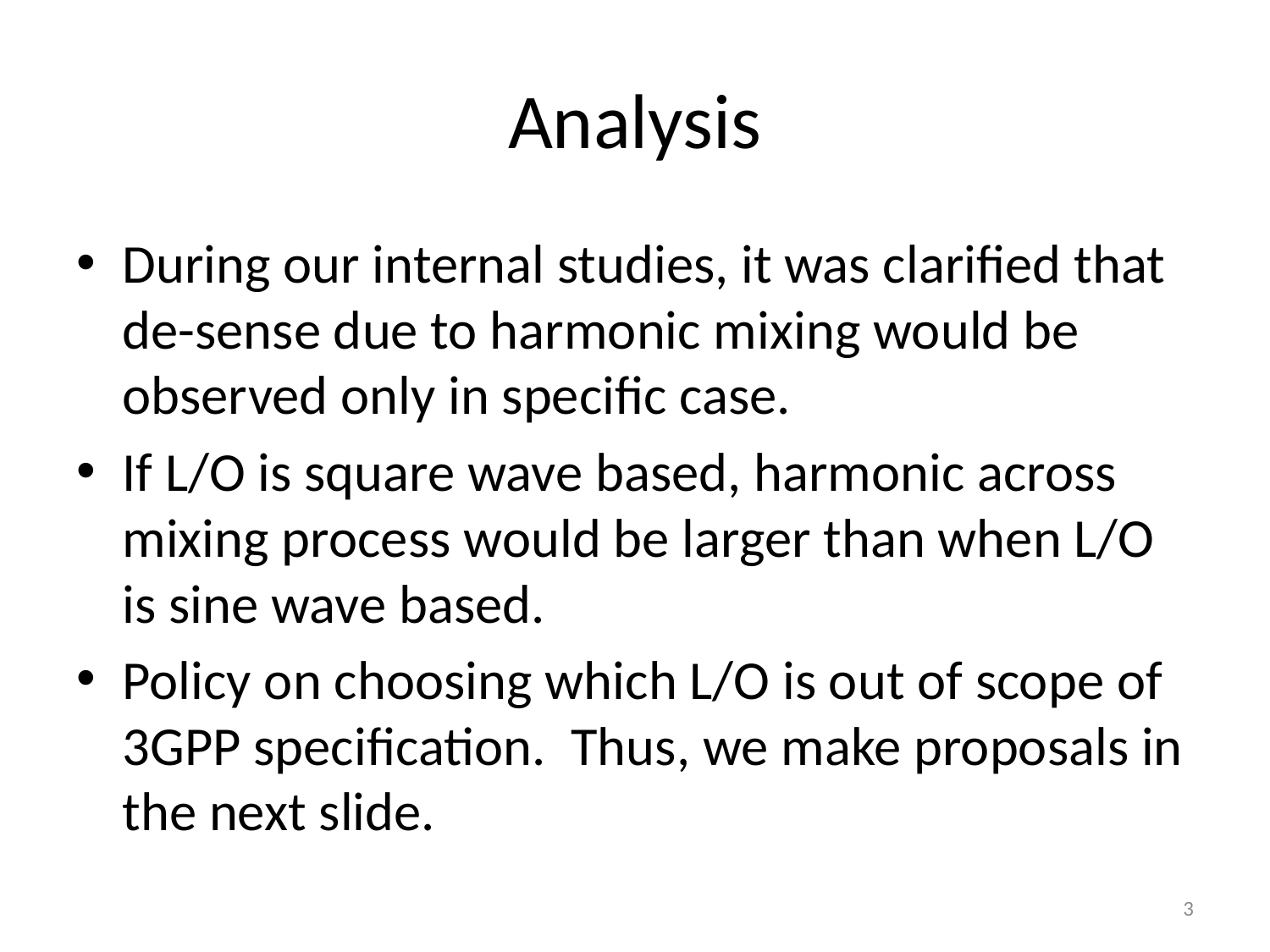

# Analysis
During our internal studies, it was clarified that de-sense due to harmonic mixing would be observed only in specific case.
If L/O is square wave based, harmonic across mixing process would be larger than when L/O is sine wave based.
Policy on choosing which L/O is out of scope of 3GPP specification.  Thus, we make proposals in the next slide.
3